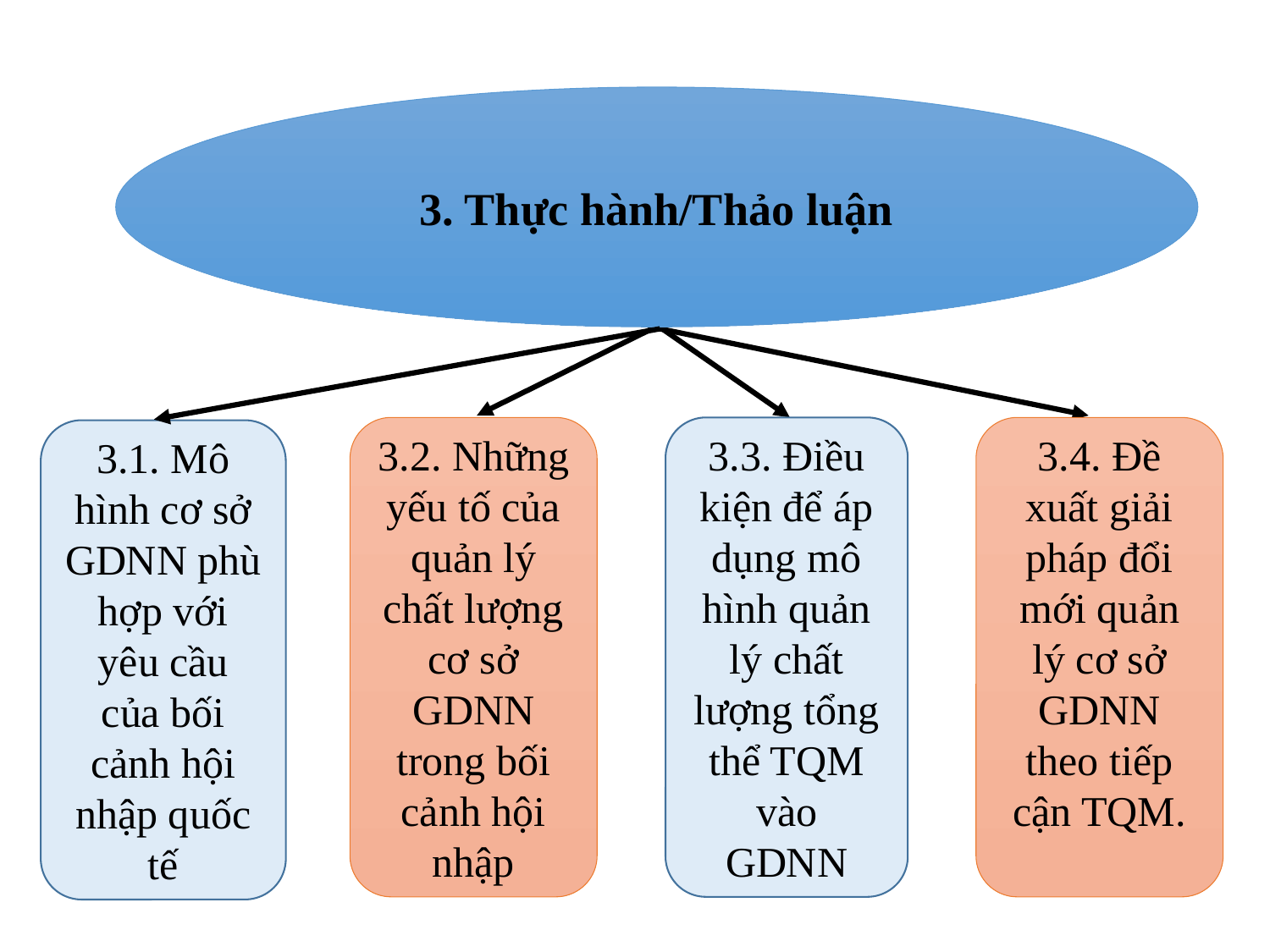

3. Thực hành/Thảo luận

3.2. Những yếu tố của quản lý chất lượng cơ sở GDNN trong bối cảnh hội nhập
3.4. Đề xuất giải pháp đổi mới quản lý cơ sở GDNN theo tiếp cận TQM.

3.3. Điều kiện để áp dụng mô hình quản lý chất lượng tổng thể TQM vào GDNN
3.1. Mô hình cơ sở GDNN phù hợp với yêu cầu của bối cảnh hội nhập quốc tế